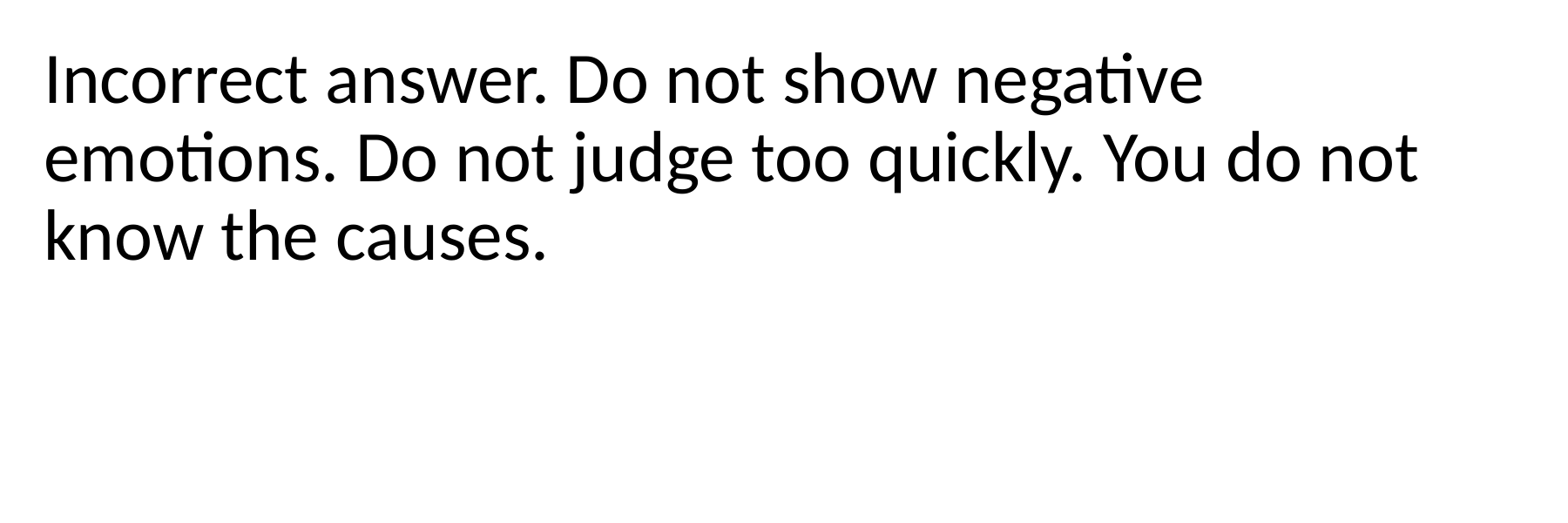

Incorrect answer. Do not show negative emotions. Do not judge too quickly. You do not know the causes.